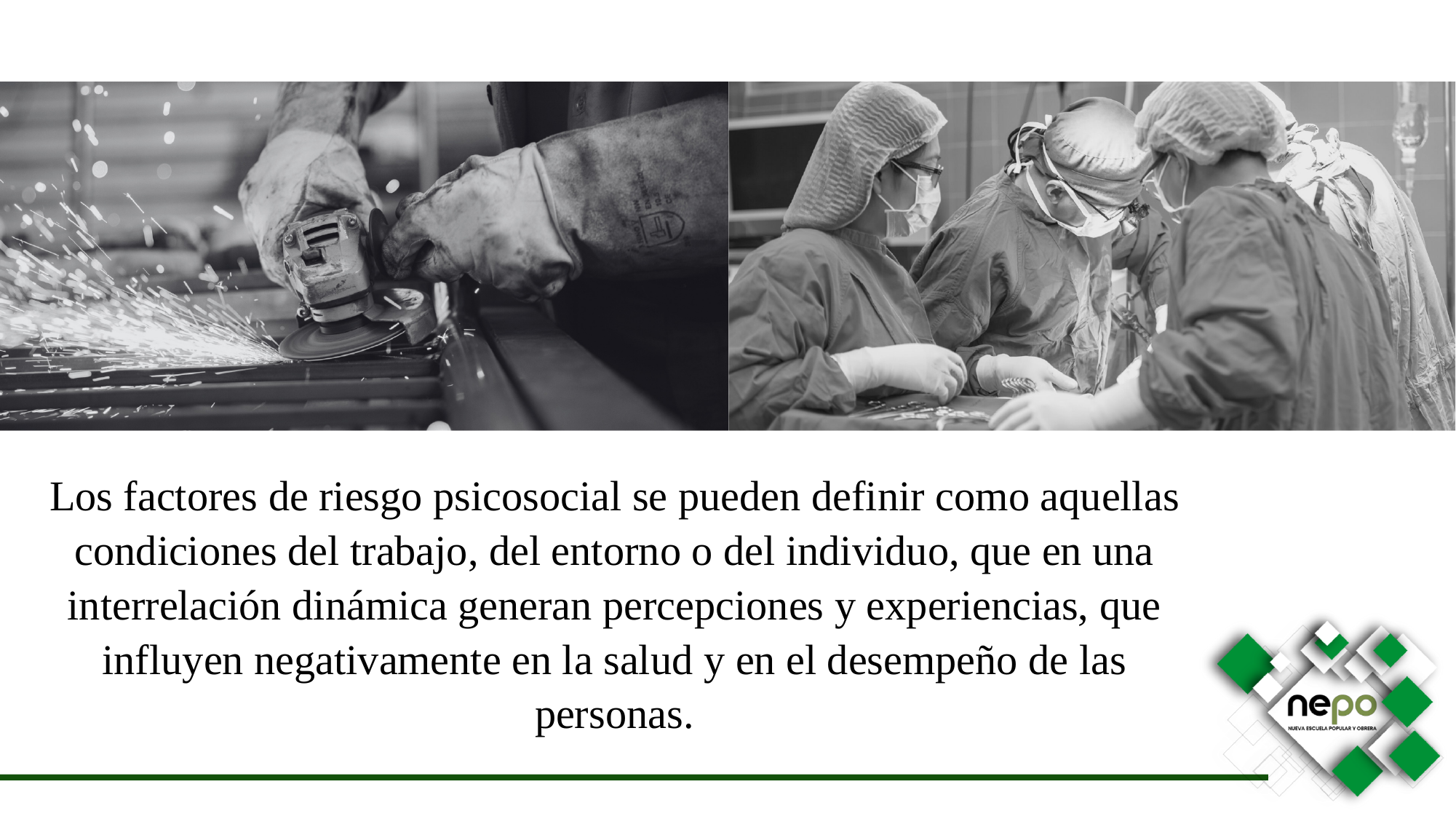

Los factores de riesgo psicosocial se pueden defi­nir como aquellas condiciones del trabajo, del entorno o del individuo, que en una interrelación dinámica generan percepciones y experiencias, que influyen negativamente en la salud y en el desempeño de las personas.